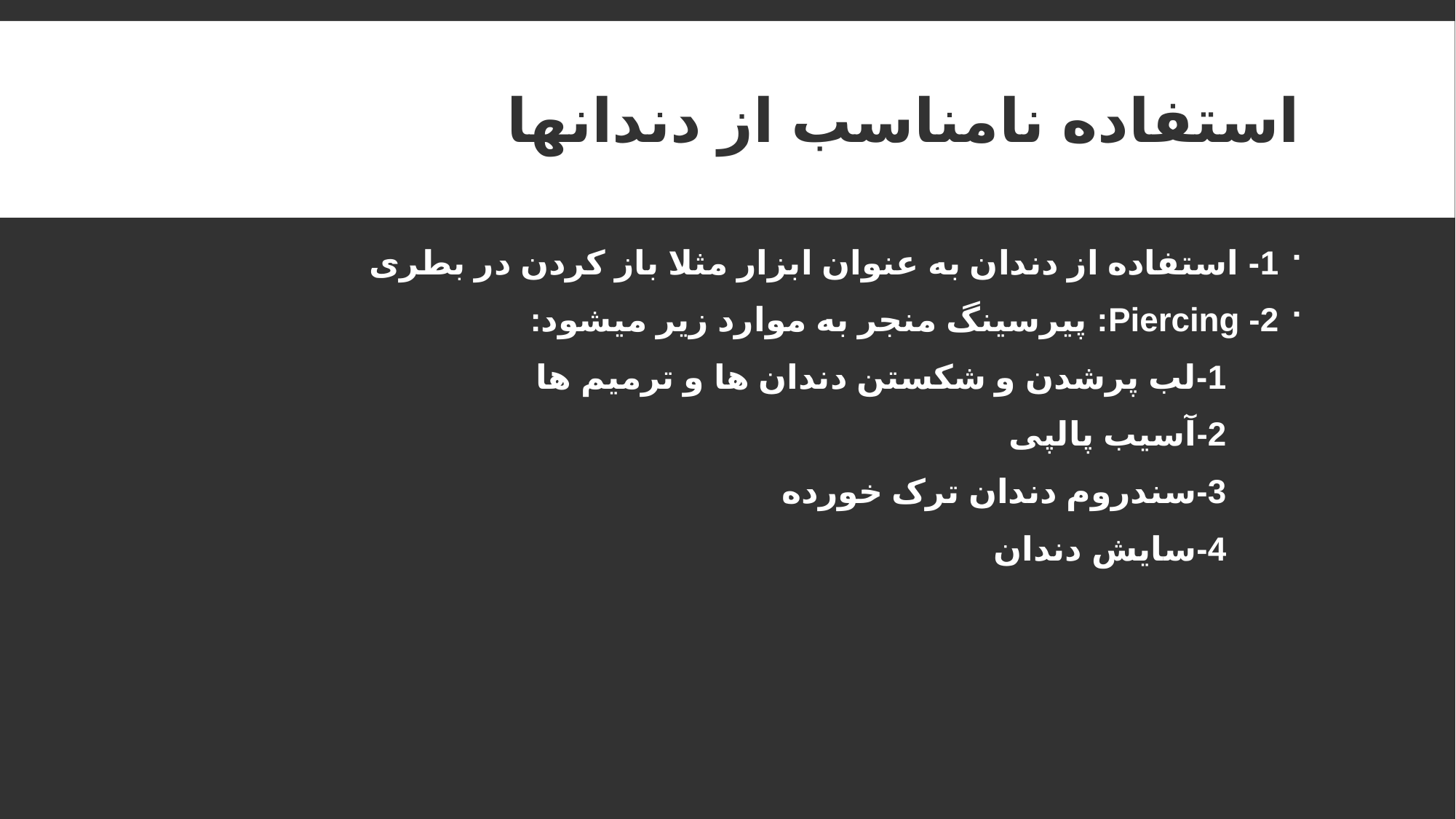

# استفاده نامناسب از دندانها
1- استفاده از دندان به عنوان ابزار مثلا باز کردن در بطری
2- Piercing: پیرسینگ منجر به موارد زیر میشود:
        1-لب پرشدن و شکستن دندان ها و ترمیم ها
        2-آسیب پالپی
        3-سندروم دندان ترک خورده
        4-سایش دندان